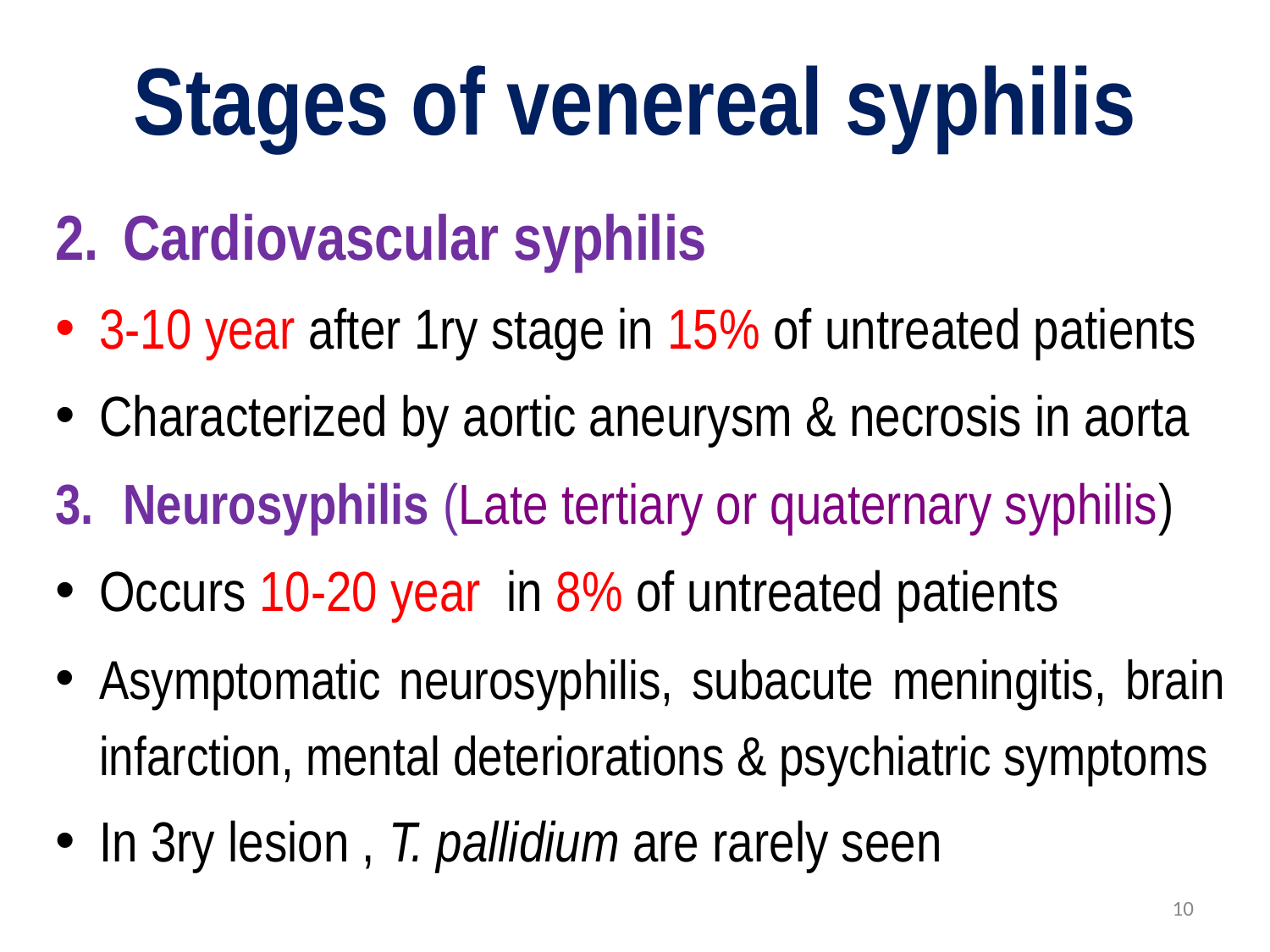

# Stages of venereal syphilis
Cardiovascular syphilis
3-10 year after 1ry stage in 15% of untreated patients
Characterized by aortic aneurysm & necrosis in aorta
Neurosyphilis (Late tertiary or quaternary syphilis)
Occurs 10-20 year  in 8% of untreated patients
Asymptomatic neurosyphilis, subacute meningitis, brain infarction, mental deteriorations & psychiatric symptoms
In 3ry lesion , T. pallidium are rarely seen

10